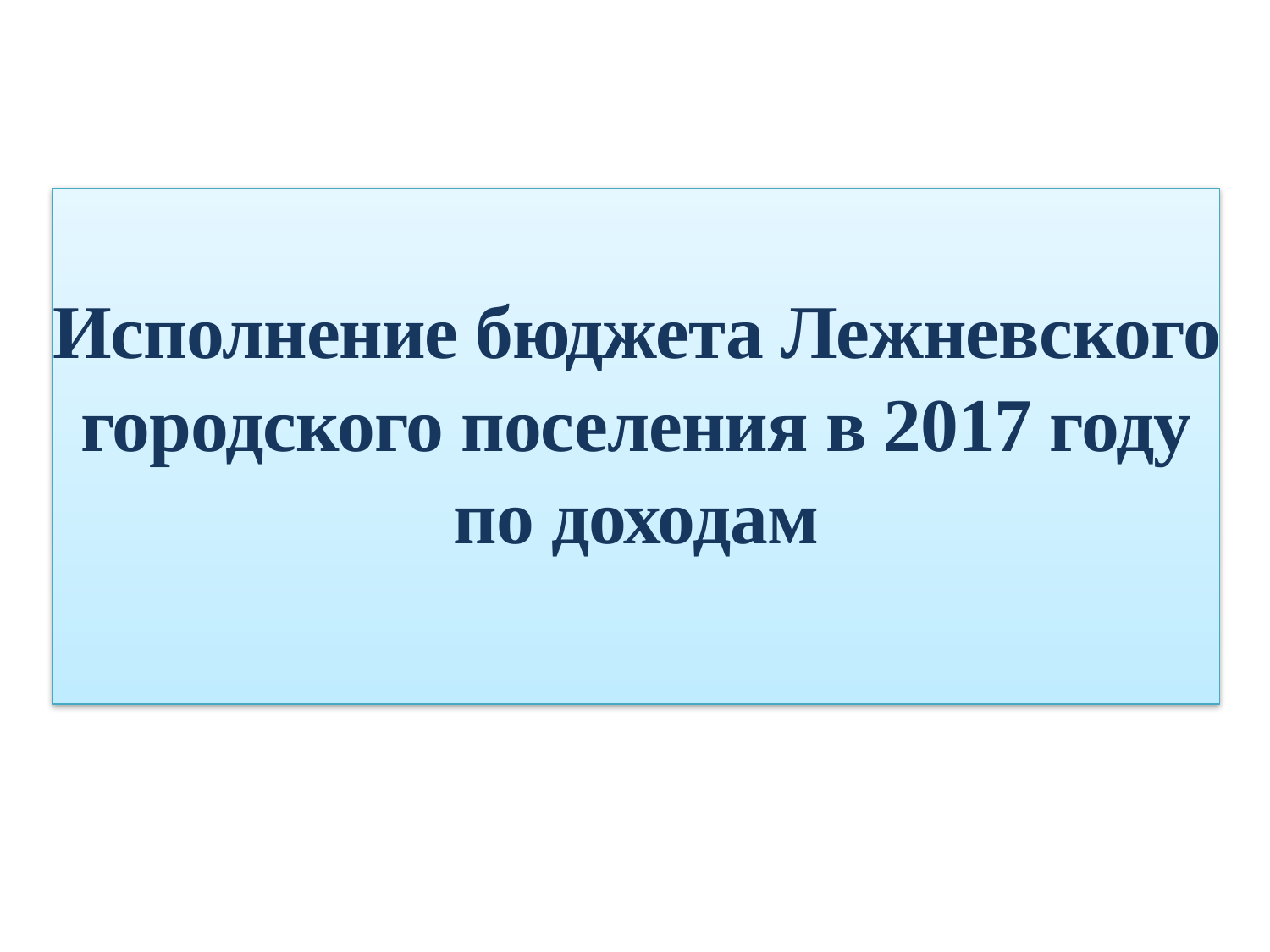

Исполнение бюджета Лежневского городского поселения в 2017 году
по доходам